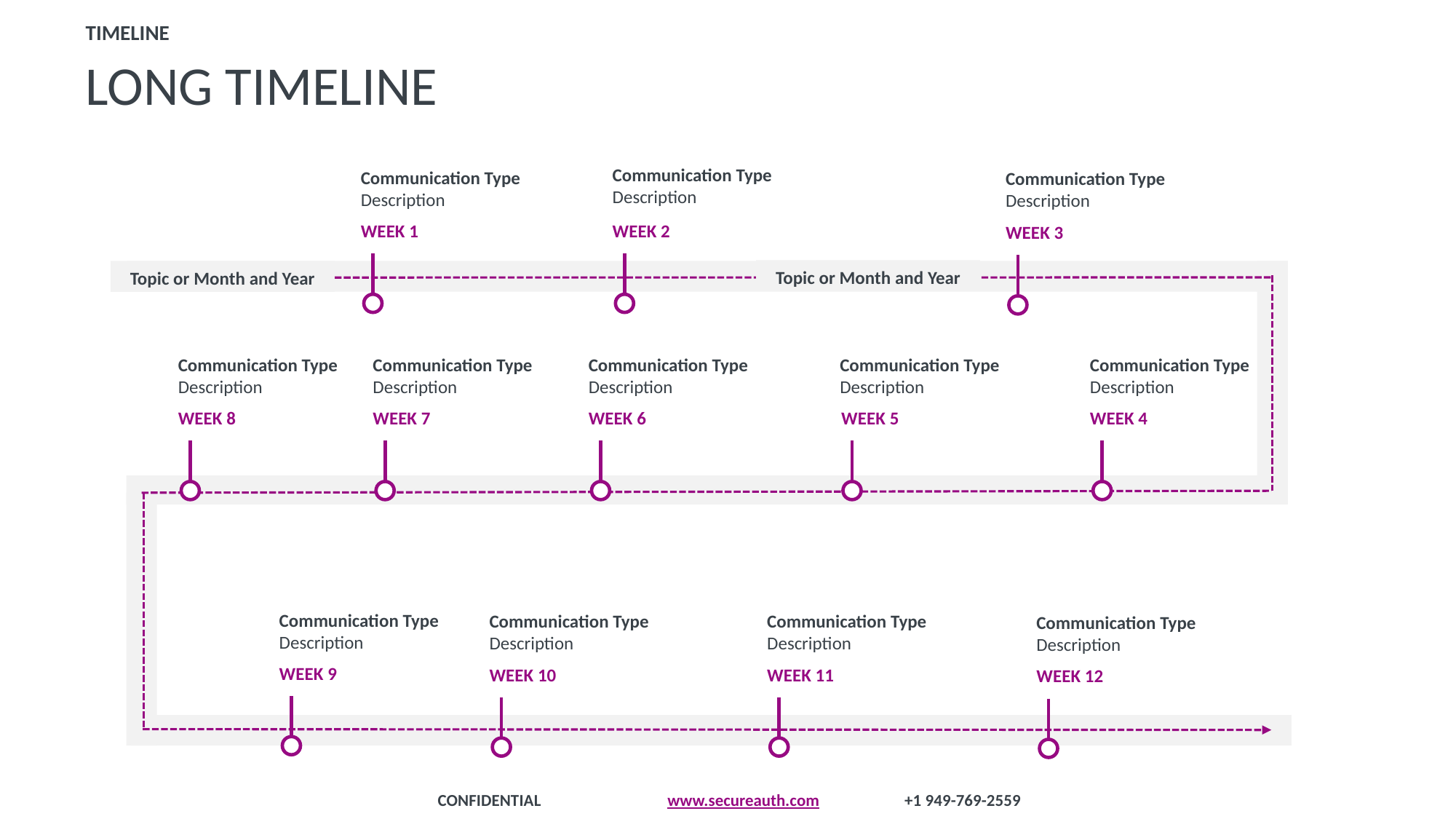

TIMELINE
# LONG TIMELINE
Communication Type
Description
WEEK 2

Communication Type
Description
WEEK 1

Communication Type
Description
WEEK 3

Topic or Month and Year

Topic or Month and Year
Communication Type
Description
WEEK 8

Communication Type
Description
WEEK 7

Communication Type
Description
WEEK 6

Communication Type
Description
WEEK 5

Communication Type
Description
WEEK 4

Communication Type
Description
WEEK 9

Communication Type
Description
WEEK 10

Communication Type
Description
WEEK 11

Communication Type
Description
WEEK 12

 CONFIDENTIAL 	    www.secureauth.com  	         +1 949-769-2559